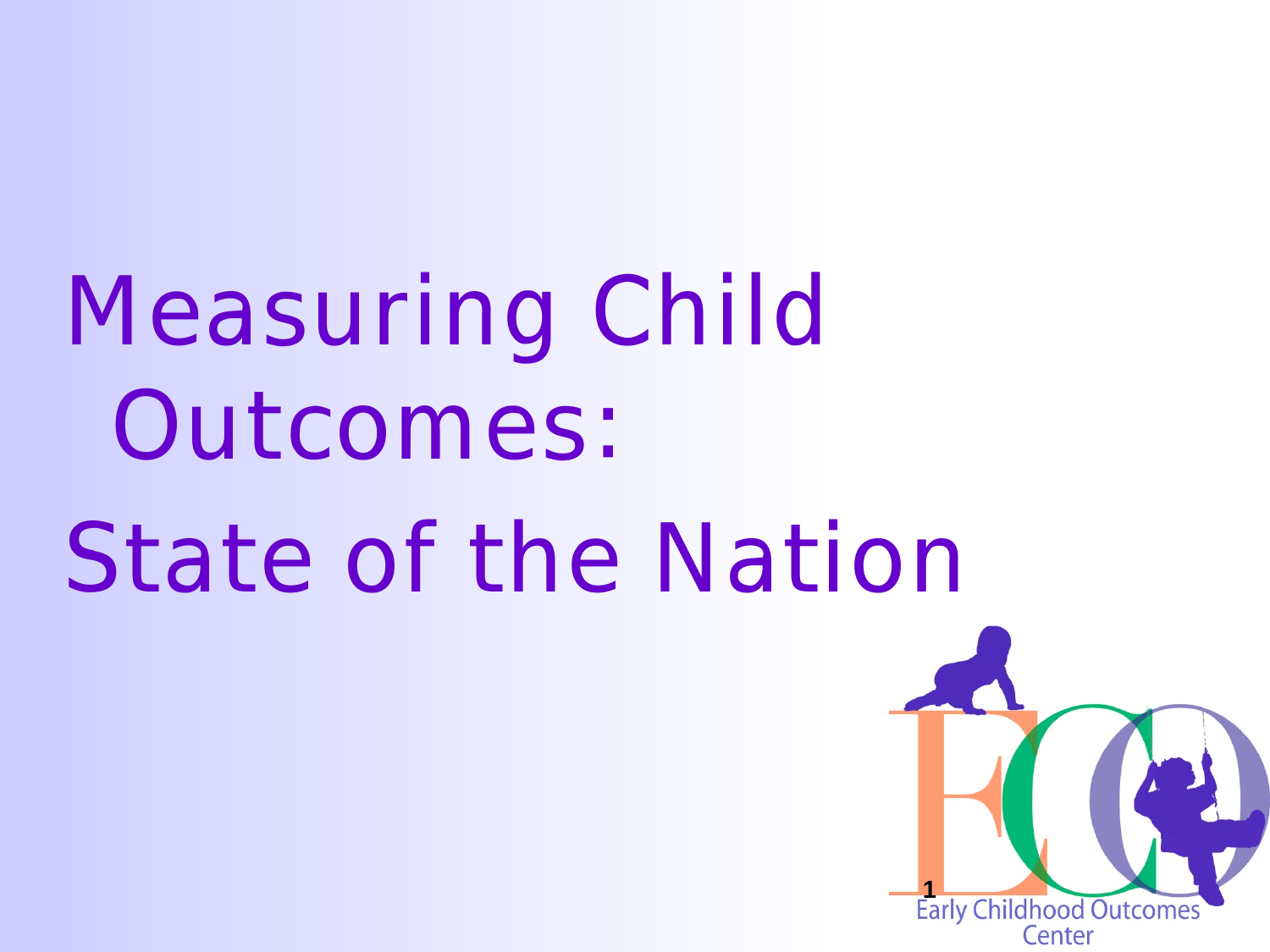

Measuring Child Outcomes:
State of the Nation
1